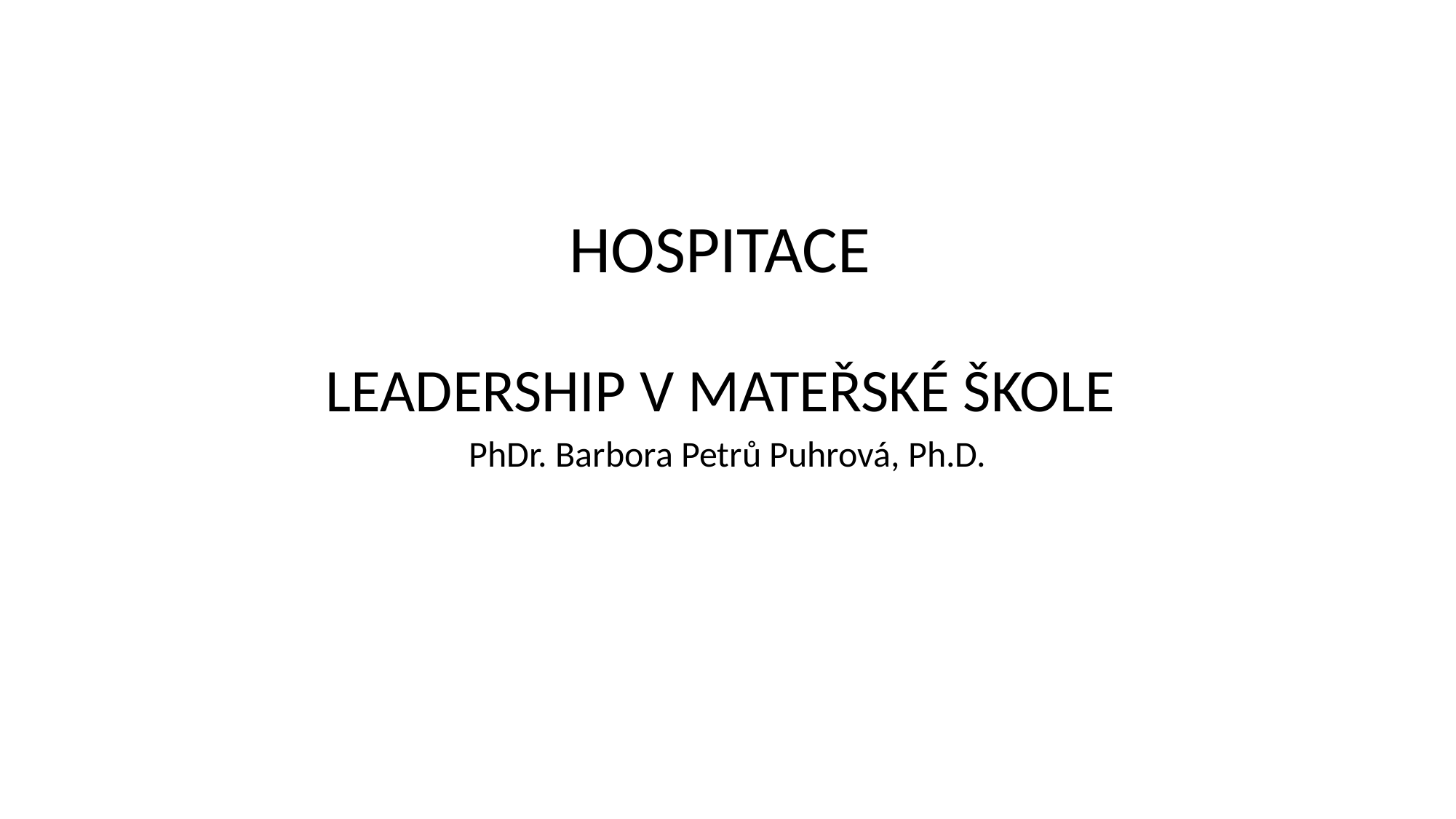

# HOSPITACE LEADERSHIP V MATEŘSKÉ ŠKOLE
PhDr. Barbora Petrů Puhrová, Ph.D.